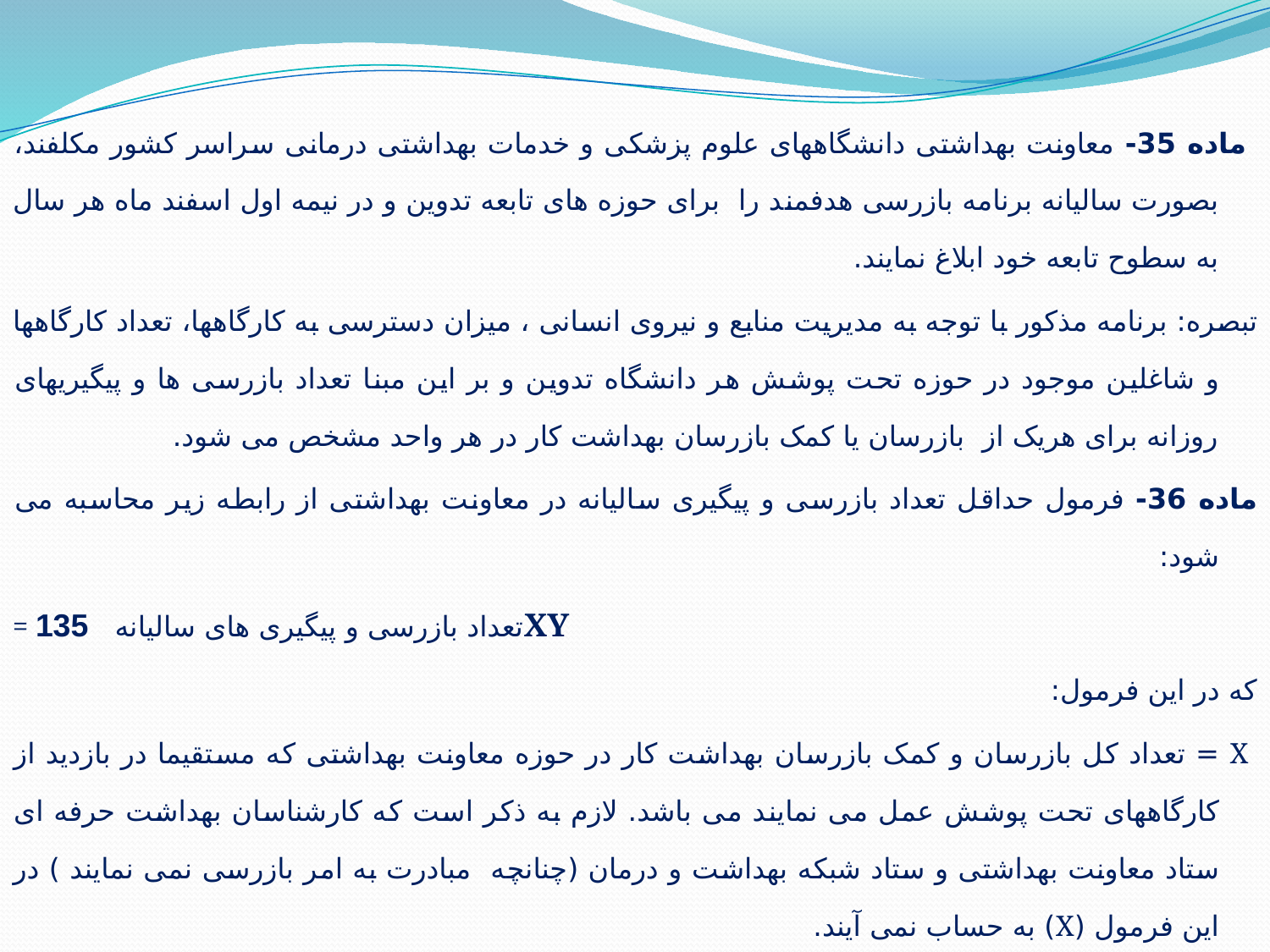

ماده 35- معاونت بهداشتی دانشگاههای علوم پزشکی و خدمات بهداشتی درمانی سراسر کشور مکلفند، بصورت سالیانه برنامه بازرسی هدفمند را  برای حوزه های تابعه تدوین و در نیمه اول اسفند ماه هر سال به سطوح تابعه خود ابلاغ نمایند.
تبصره: برنامه مذکور با توجه به مدیریت منابع و نیروی انسانی ، میزان دسترسی به کارگاهها، تعداد کارگاهها و شاغلین موجود در حوزه تحت پوشش هر دانشگاه تدوین و بر این مبنا تعداد بازرسی ها و پیگیریهای روزانه برای هریک از  بازرسان یا کمک بازرسان بهداشت کار در هر واحد مشخص می شود.
ماده 36- فرمول حداقل تعداد بازرسی و پیگیری سالیانه در معاونت بهداشتی از رابطه زیر محاسبه می شود:
= تعداد بازرسی و پیگیری های سالیانه   135XY
که در این فرمول:
 X = تعداد کل بازرسان و کمک بازرسان بهداشت کار در حوزه معاونت بهداشتی که مستقیما در بازدید از کارگاههای تحت پوشش عمل می نمایند می باشد. لازم به ذکر است که کارشناسان بهداشت حرفه ای ستاد معاونت بهداشتی و ستاد شبکه بهداشت و درمان (چنانچه  مبادرت به امر بازرسی نمی نمایند ) در این فرمول (X) به حساب نمی آیند.
Y = تعداد بازرسی در روز  برای هر بازرس که در سال پایه مقدار آن 4 و برای سال های آتی هر سال  یک واحد به آن اضافه خواهد شد  تا  حد نصاب 8 بازدید در روز تا پایان برنامه پنجم ( سال 1394 )